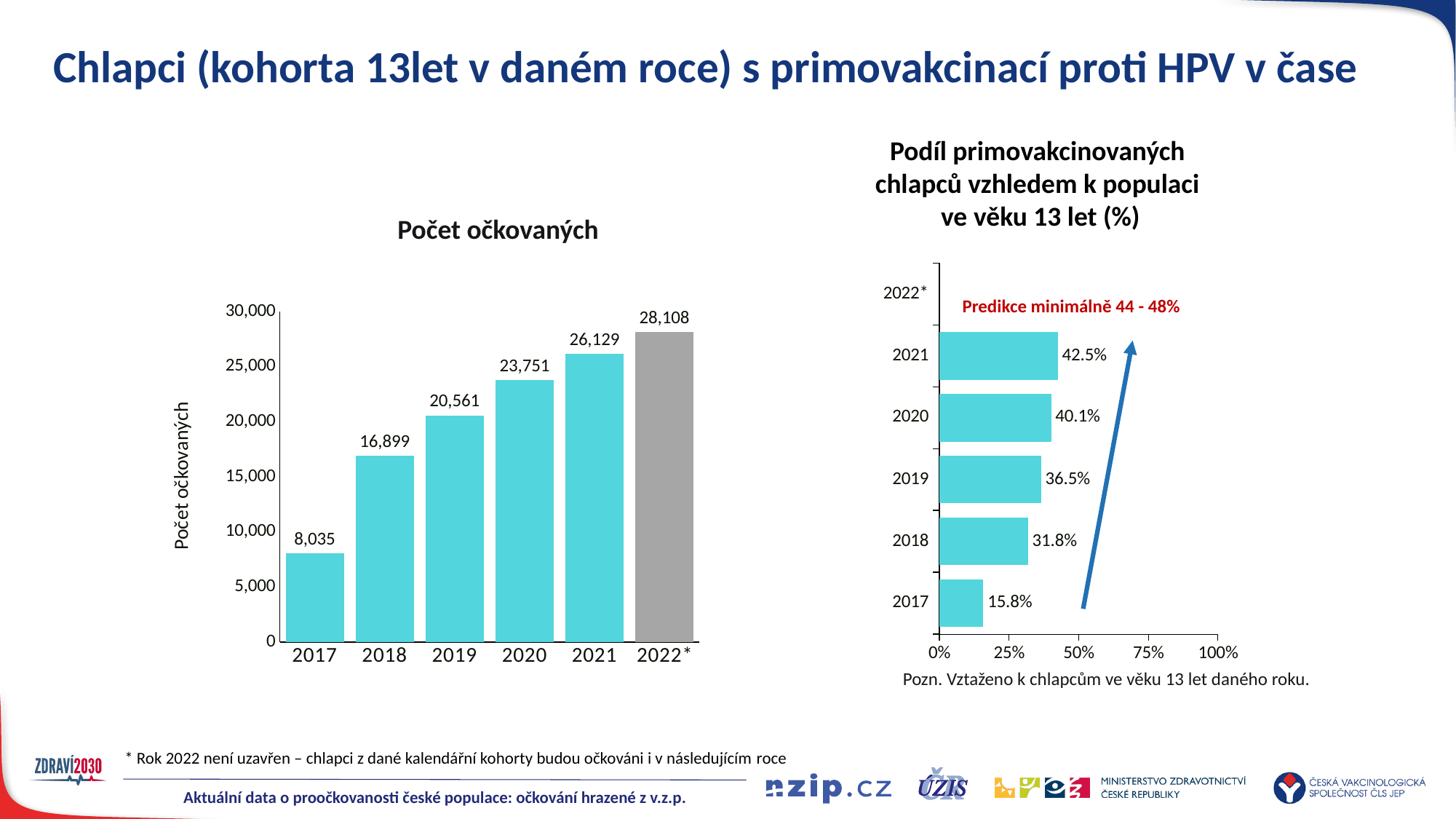

# Chlapci (kohorta 13let v daném roce) s primovakcinací proti HPV v čase
Podíl primovakcinovaných
chlapců vzhledem k populaci
ve věku 13 let (%)
Počet očkovaných

### Chart

| Category | vyskyt |
|---|---|
| 2017 | 0.158 |
| 2018 | 0.318 |
| 2019 | 0.365 |
| 2020 | 0.401 |
| 2021 | 0.425 |
| 2022* | None |
Predikce minimálně 44 - 48%

### Chart

| Category | Sloupec3 |
|---|---|
| 2017 | 8035.0 |
| 2018 | 16899.0 |
| 2019 | 20561.0 |
| 2020 | 23751.0 |
| 2021 | 26129.0 |
| 2022* | 28108.0 |
Pozn. Vztaženo k chlapcům ve věku 13 let daného roku.
* Rok 2022 není uzavřen – chlapci z dané kalendářní kohorty budou očkováni i v následujícím roce